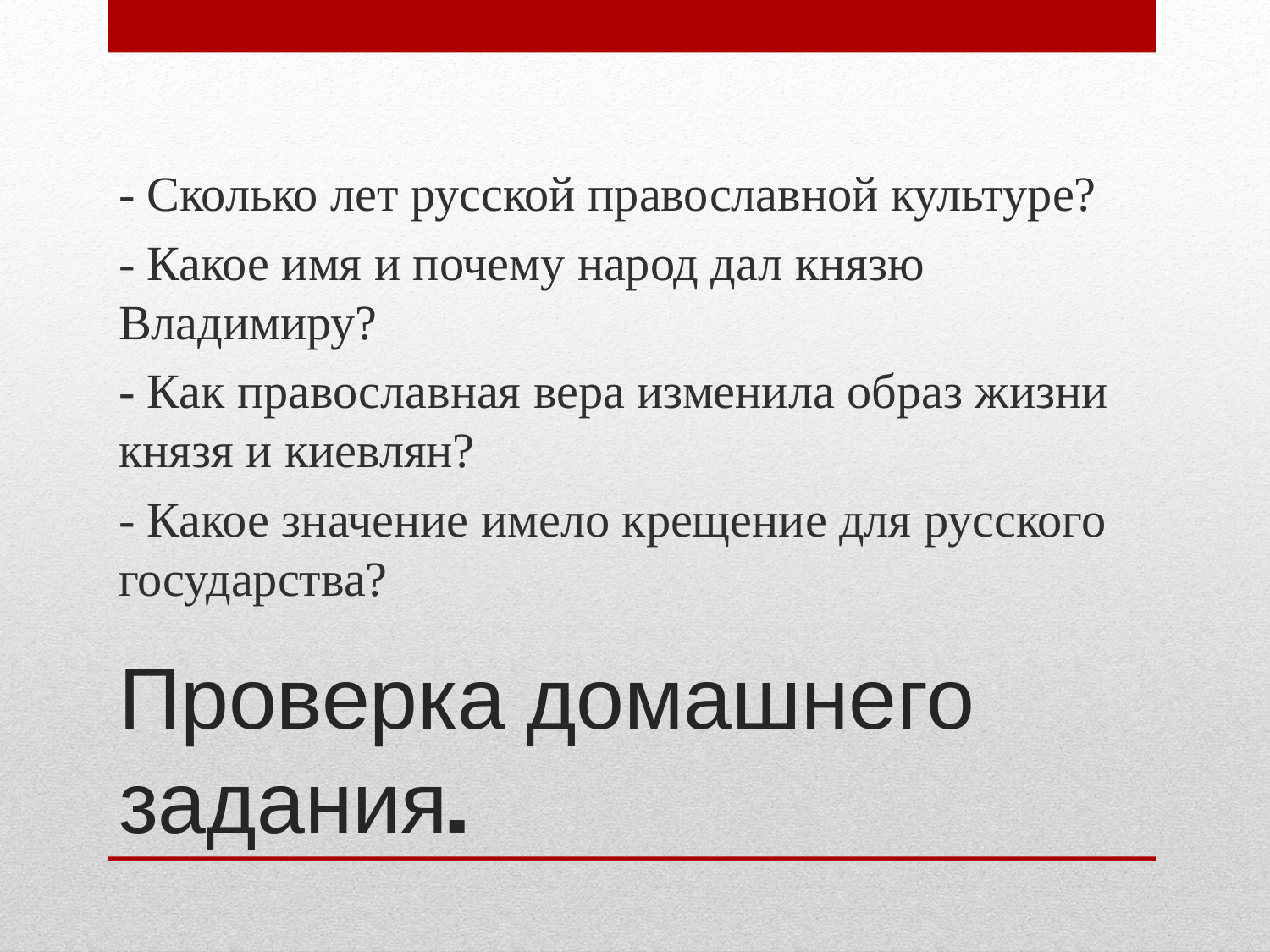

- Сколько лет русской православной культуре?
- Какое имя и почему народ дал князю Владимиру?
- Как православная вера изменила образ жизни князя и киевлян?
- Какое значение имело крещение для русского государства?

# Проверка домашнего задания.